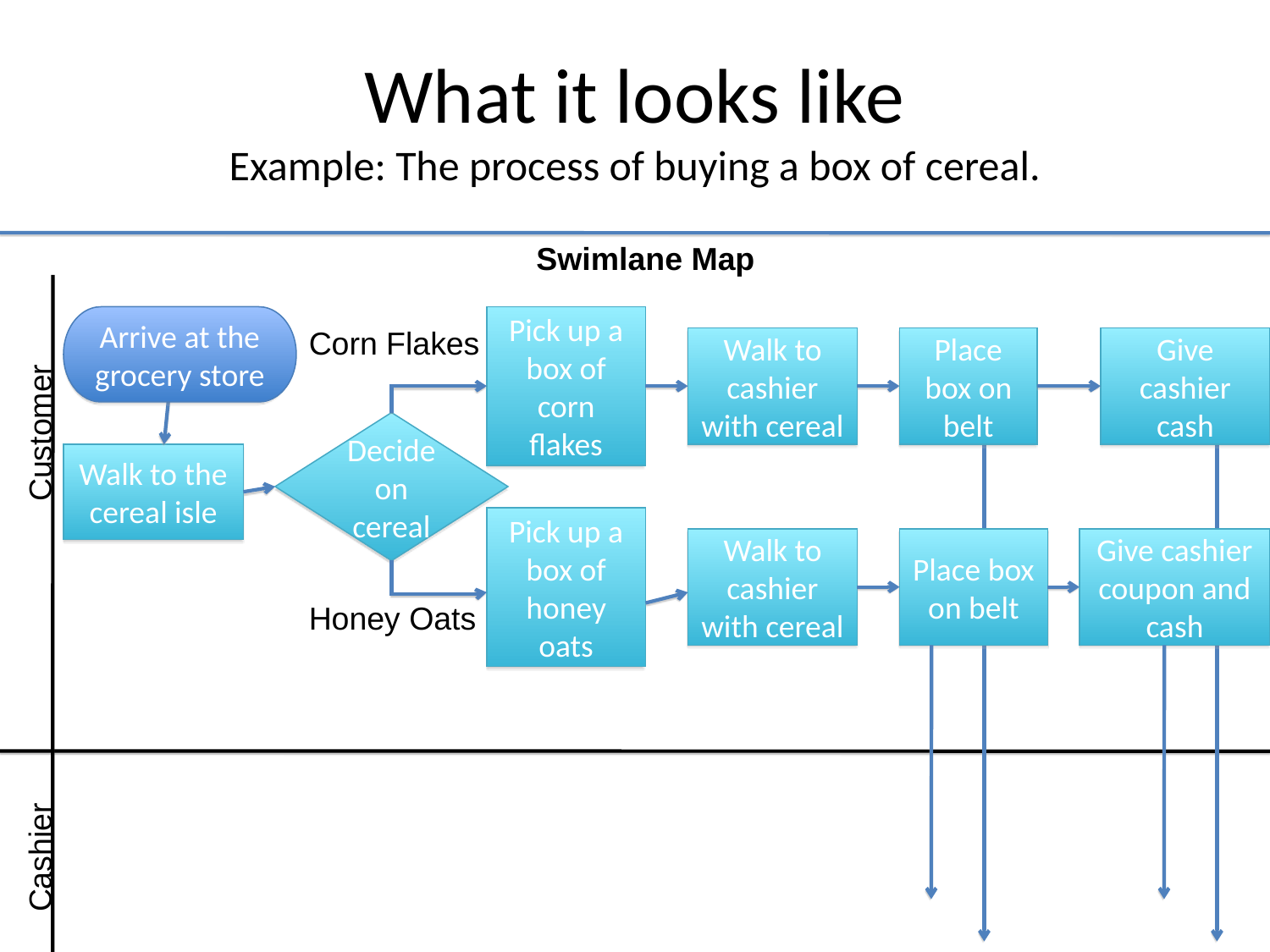

# What it looks like Example: The process of buying a box of cereal.
Swimlane Map
Arrive at the grocery store
Pick up a box of corn flakes
Corn Flakes
Walk to cashier with cereal
Place box on belt
Give cashier cash
Customer
Decide on cereal
Walk to the cereal isle
Pick up a box of honey oats
Walk to cashier with cereal
Place box on belt
Give cashier coupon and cash
Honey Oats
Cashier